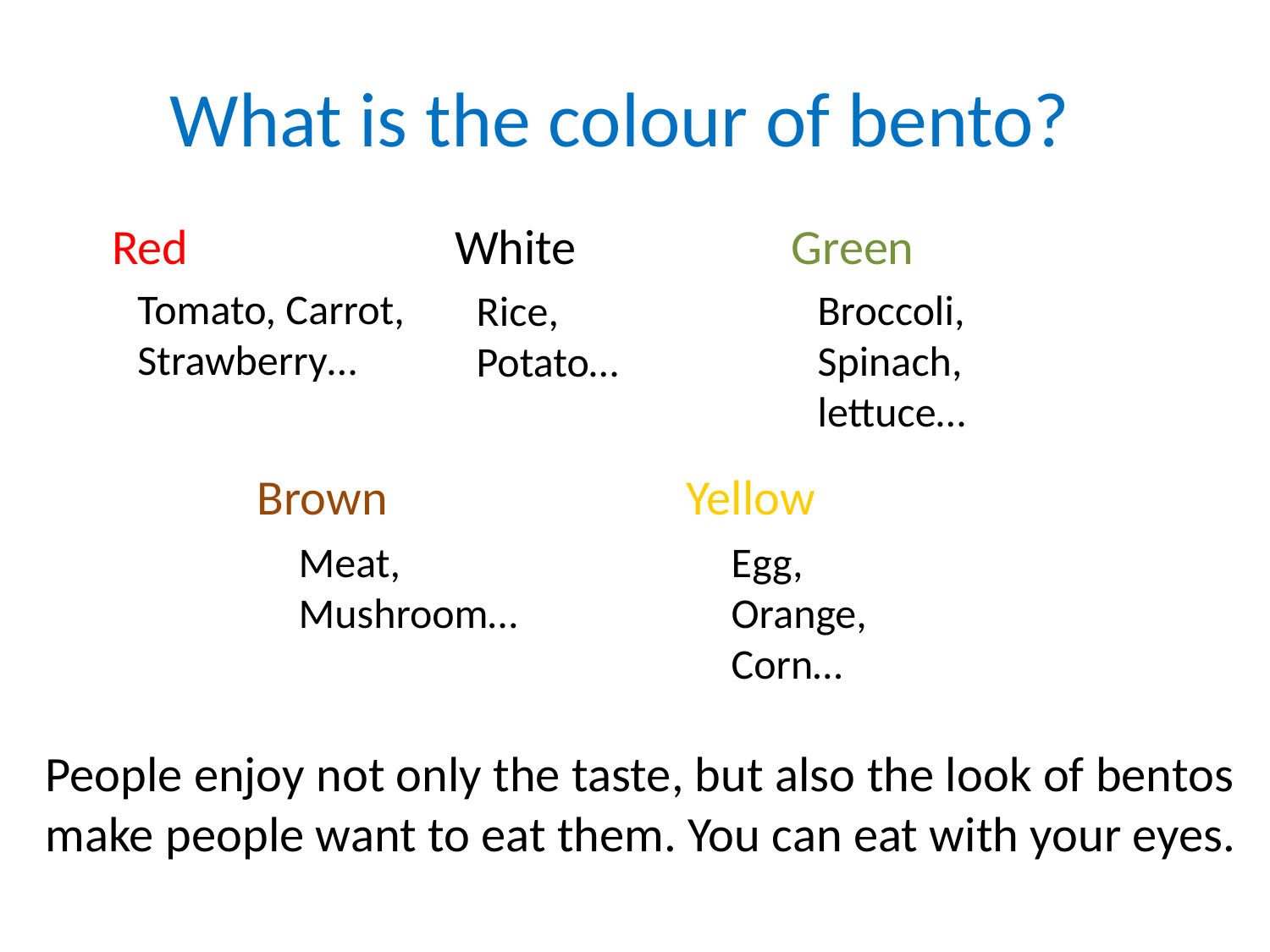

# What is the colour of bento?
Red
White
Green
Tomato, Carrot, Strawberry…
Broccoli, Spinach, lettuce…
Rice, Potato…
Brown
Yellow
Egg, Orange, Corn…
Meat, Mushroom…
People enjoy not only the taste, but also the look of bentos make people want to eat them. You can eat with your eyes.